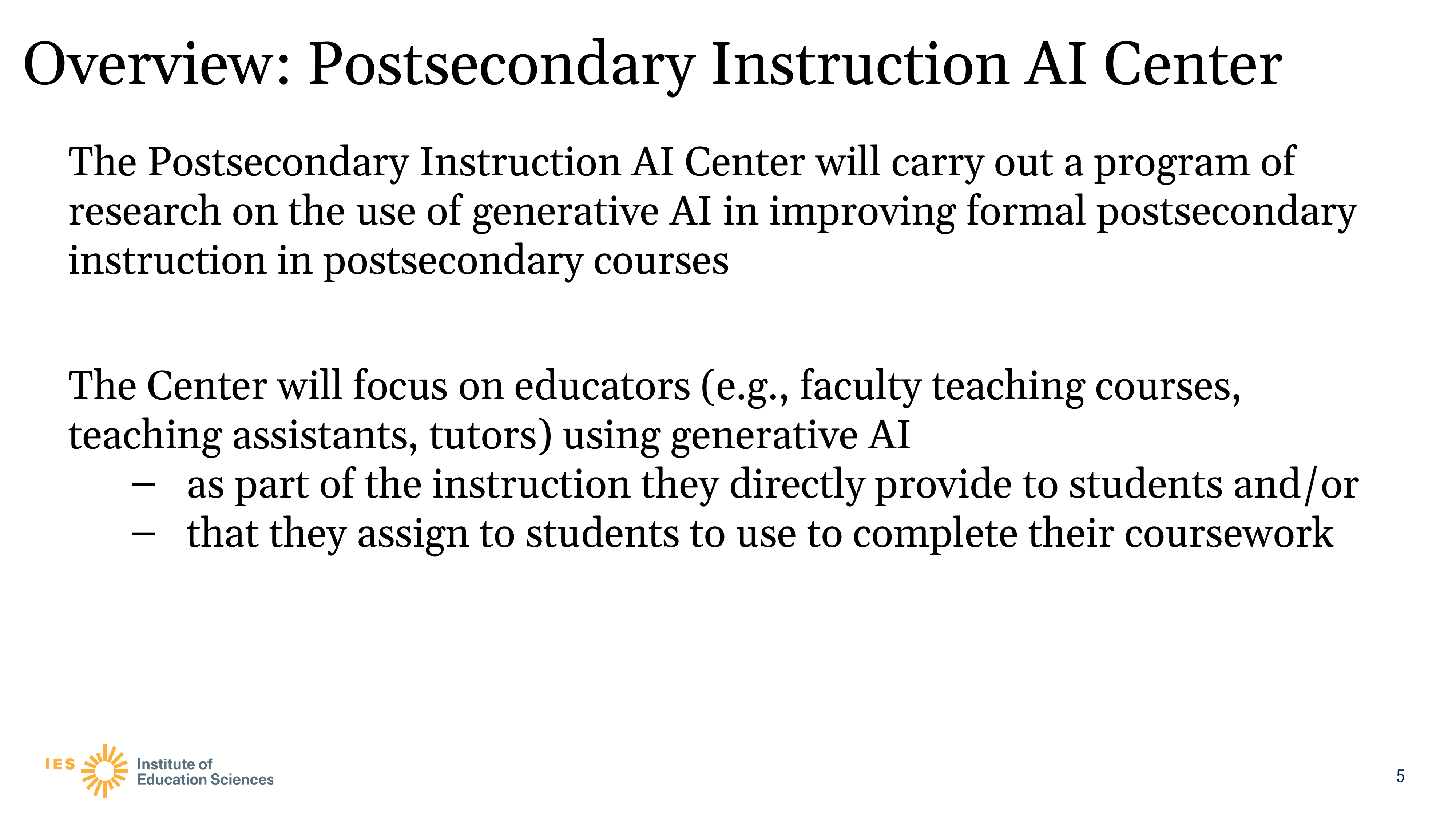

# Overview: Postsecondary Instruction AI Center
The Postsecondary Instruction AI Center will carry out a program of research on the use of generative AI in improving formal postsecondary instruction in postsecondary courses

The Center will focus on educators (e.g., faculty teaching courses, teaching assistants, tutors) using generative AI
as part of the instruction they directly provide to students and/or
that they assign to students to use to complete their coursework
5